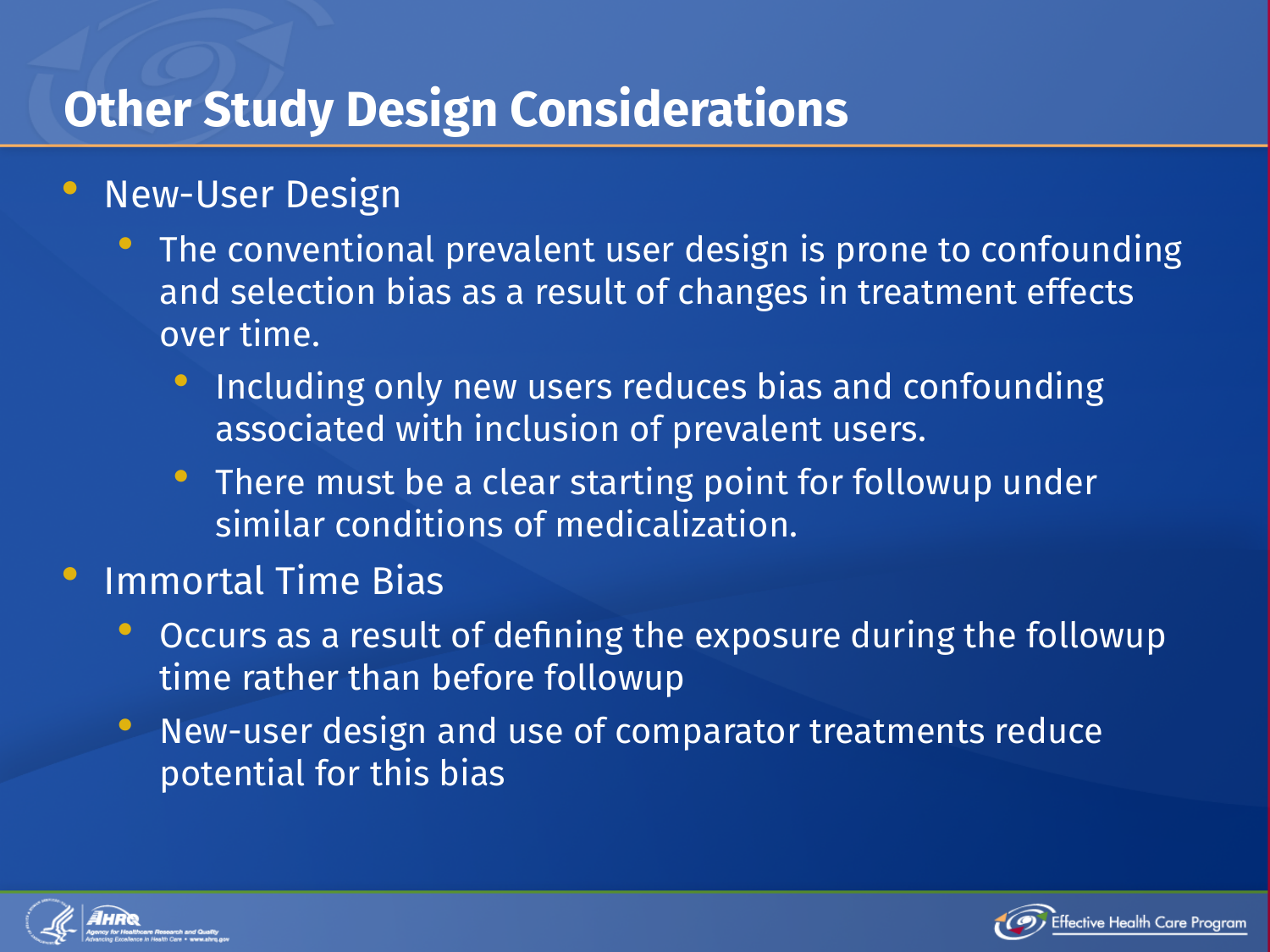

# Other Study Design Considerations
New-User Design
The conventional prevalent user design is prone to confounding and selection bias as a result of changes in treatment effects over time.
Including only new users reduces bias and confounding associated with inclusion of prevalent users.
There must be a clear starting point for followup under similar conditions of medicalization.
Immortal Time Bias
Occurs as a result of defining the exposure during the followup time rather than before followup
New-user design and use of comparator treatments reduce potential for this bias